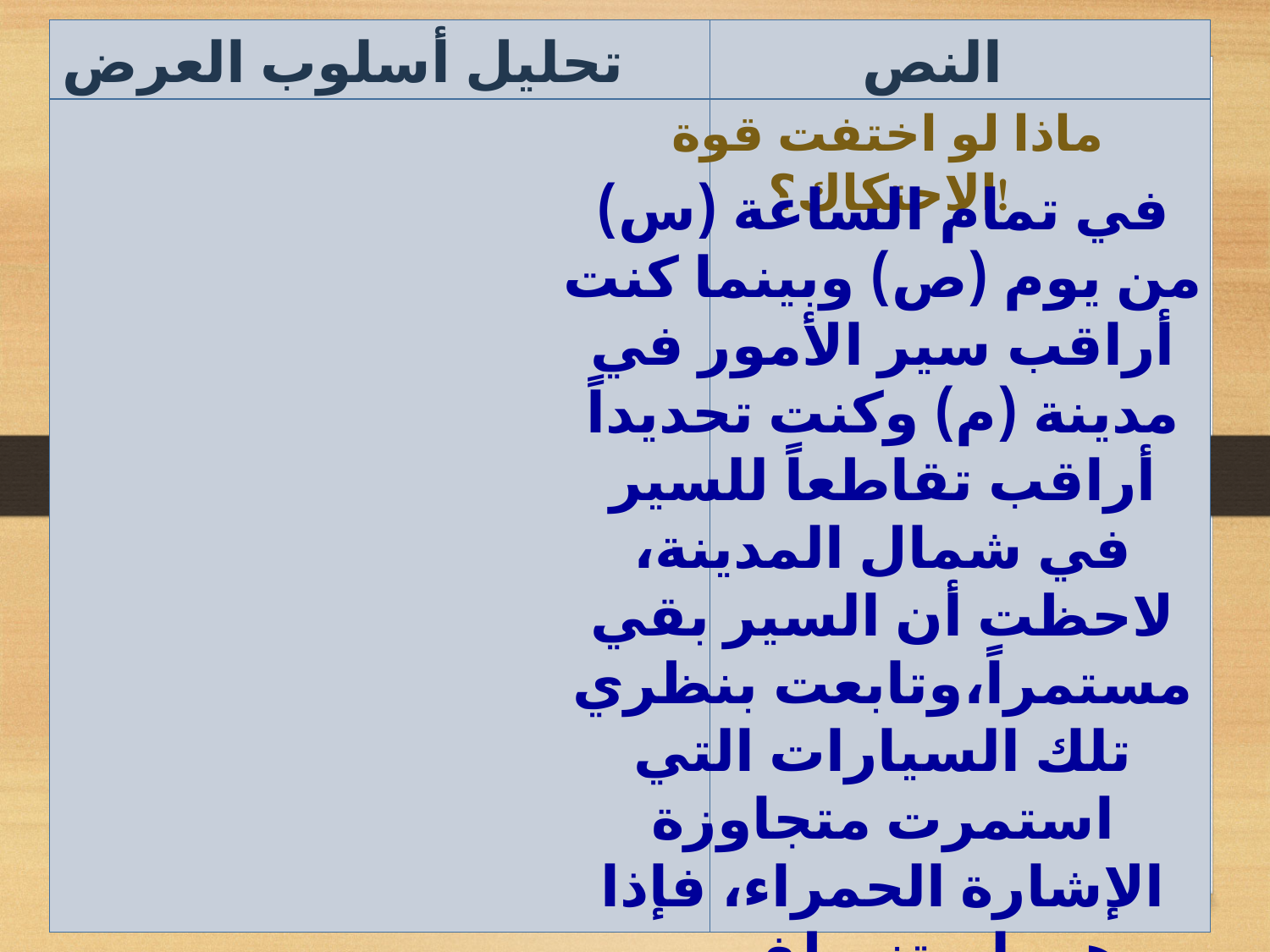

|  |  |
| --- | --- |
|  |  |
تحليل أسلوب العرض
النص
ماذا لو اختفت قوة الاحتكاك؟!
في تمام الساعة (س) من يوم (ص) وبينما كنت أراقب سير الأمور في مدينة (م) وكنت تحديداً أراقب تقاطعاً للسير في شمال المدينة، لاحظت أن السير بقي مستمراً،وتابعت بنظري تلك السيارات التي استمرت متجاوزة الإشارة الحمراء، فإذا هي لم تنعطف مع الشارع الذي يلي الإشارة بل استمرت في خط مستقيم داخلة في العمارة الواقعة على منعطف.